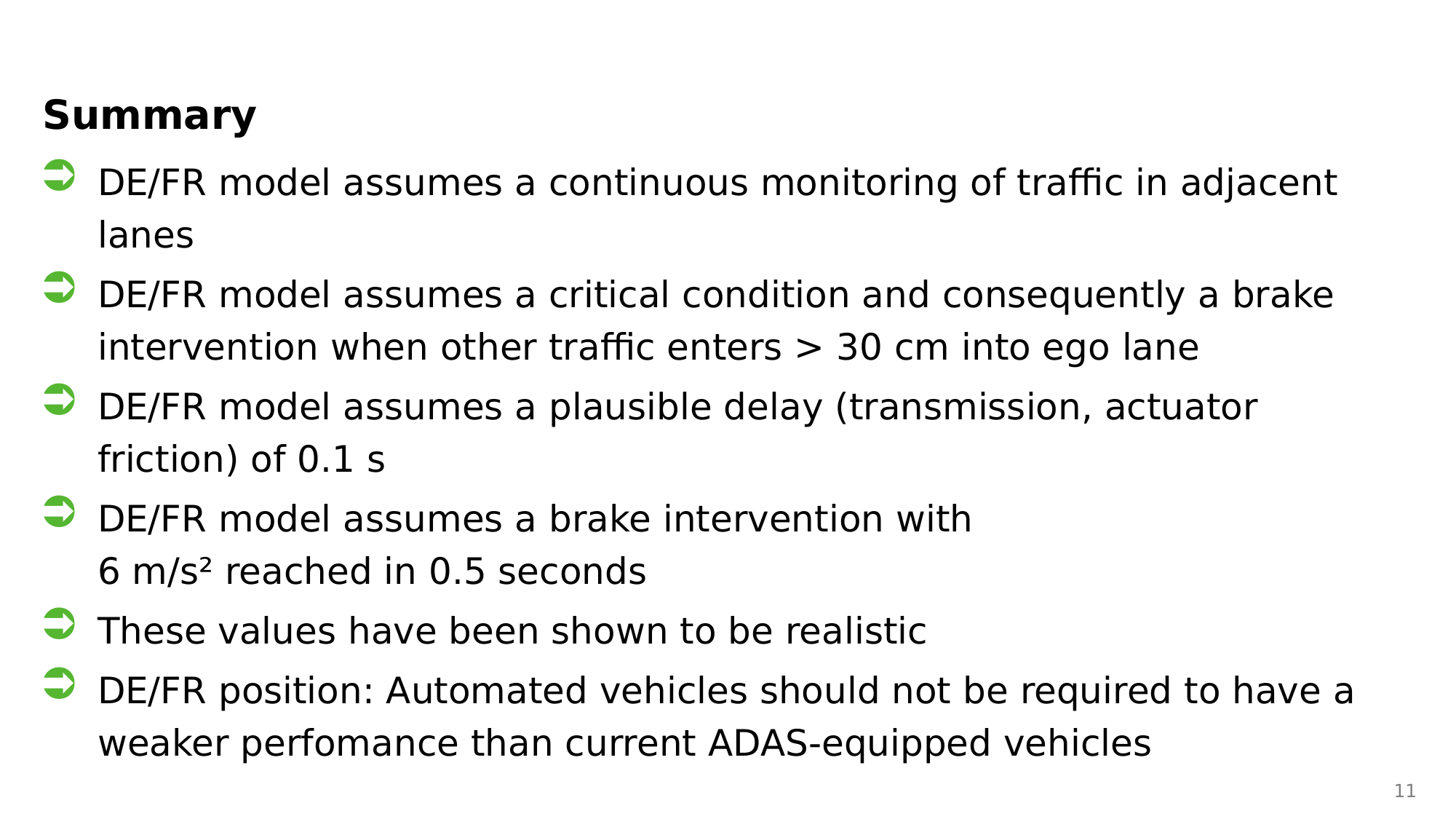

# Summary
DE/FR model assumes a continuous monitoring of traffic in adjacent lanes
DE/FR model assumes a critical condition and consequently a brake intervention when other traffic enters > 30 cm into ego lane
DE/FR model assumes a plausible delay (transmission, actuator friction) of 0.1 s
DE/FR model assumes a brake intervention with
6 m/s² reached in 0.5 seconds
These values have been shown to be realistic
DE/FR position: Automated vehicles should not be required to have a weaker perfomance than current ADAS-equipped vehicles